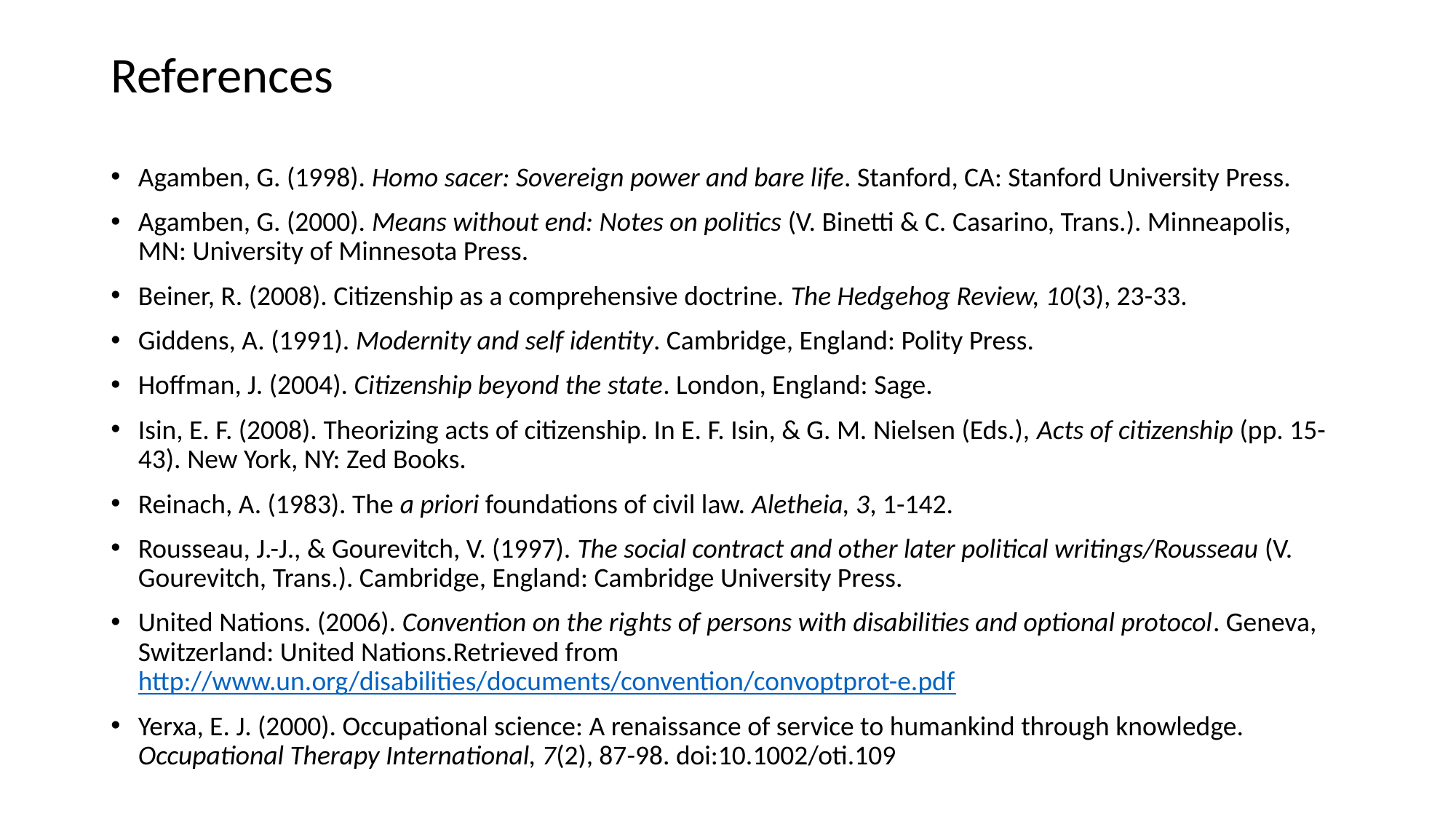

# References
Agamben, G. (1998). Homo sacer: Sovereign power and bare life. Stanford, CA: Stanford University Press.
Agamben, G. (2000). Means without end: Notes on politics (V. Binetti & C. Casarino, Trans.). Minneapolis, MN: University of Minnesota Press.
Beiner, R. (2008). Citizenship as a comprehensive doctrine. The Hedgehog Review, 10(3), 23-33.
Giddens, A. (1991). Modernity and self identity. Cambridge, England: Polity Press.
Hoffman, J. (2004). Citizenship beyond the state. London, England: Sage.
Isin, E. F. (2008). Theorizing acts of citizenship. In E. F. Isin, & G. M. Nielsen (Eds.), Acts of citizenship (pp. 15-43). New York, NY: Zed Books.
Reinach, A. (1983). The a priori foundations of civil law. Aletheia, 3, 1-142.
Rousseau, J.-J., & Gourevitch, V. (1997). The social contract and other later political writings/Rousseau (V. Gourevitch, Trans.). Cambridge, England: Cambridge University Press.
United Nations. (2006). Convention on the rights of persons with disabilities and optional protocol. Geneva, Switzerland: United Nations.Retrieved from http://www.un.org/disabilities/documents/convention/convoptprot-e.pdf
Yerxa, E. J. (2000). Occupational science: A renaissance of service to humankind through knowledge. Occupational Therapy International, 7(2), 87-98. doi:10.1002/oti.109